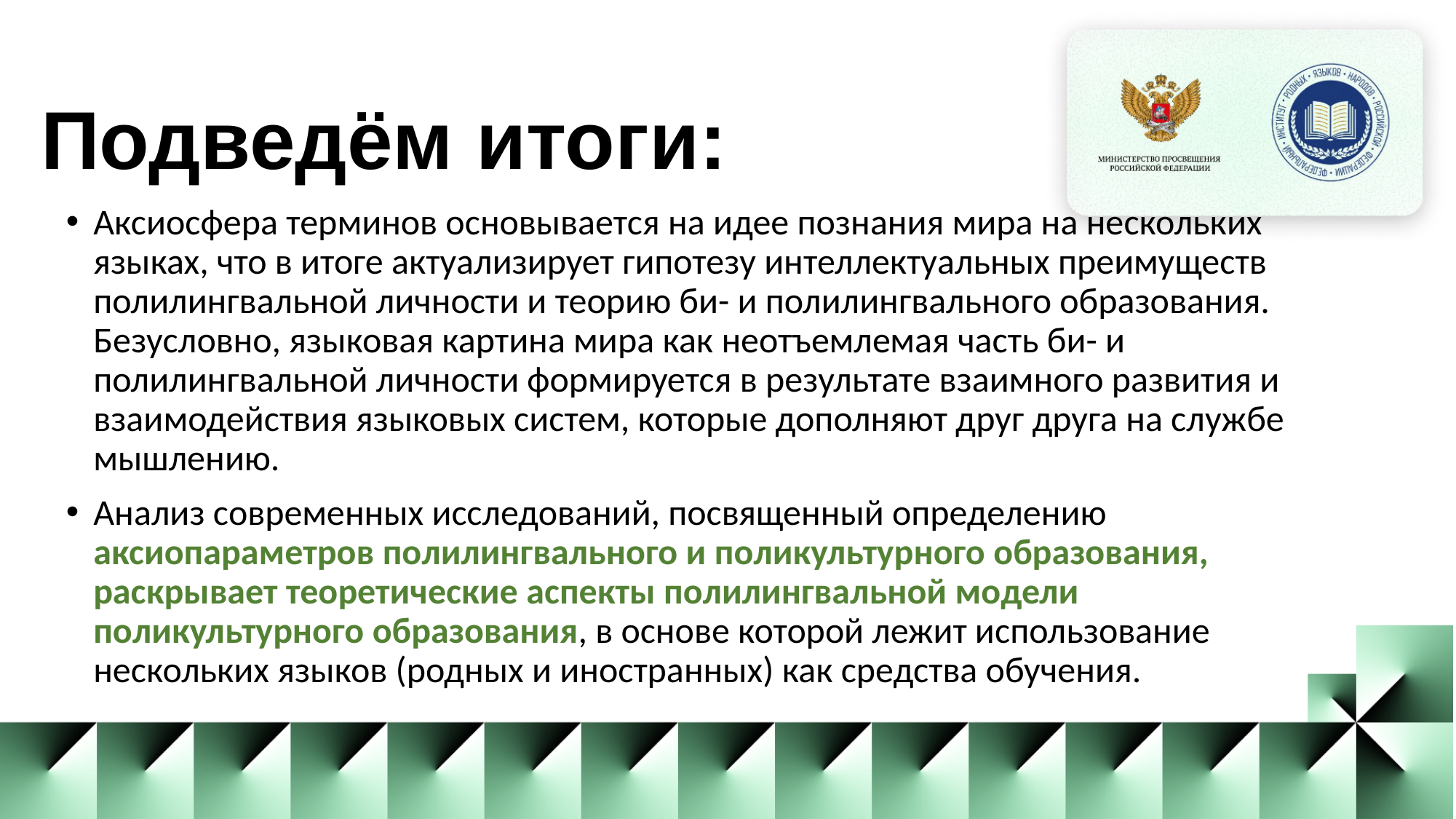

Подведём итоги:
Аксиосфера терминов основывается на идее познания мира на нескольких языках, что в итоге актуализирует гипотезу интеллектуальных преимуществ полилингвальной личности и теорию би- и полилингвального образования. Безусловно, языковая картина мира как неотъемлемая часть би- и полилингвальной личности формируется в результате взаимного развития и взаимодействия языковых систем, которые дополняют друг друга на службе мышлению.
Анализ современных исследований, посвященный определению аксиопараметров полилингвального и поликультурного образования,  раскрывает теоретические аспекты полилингвальной модели поликультурного образования, в основе которой лежит использование нескольких языков (родных и иностранных) как средства обучения.